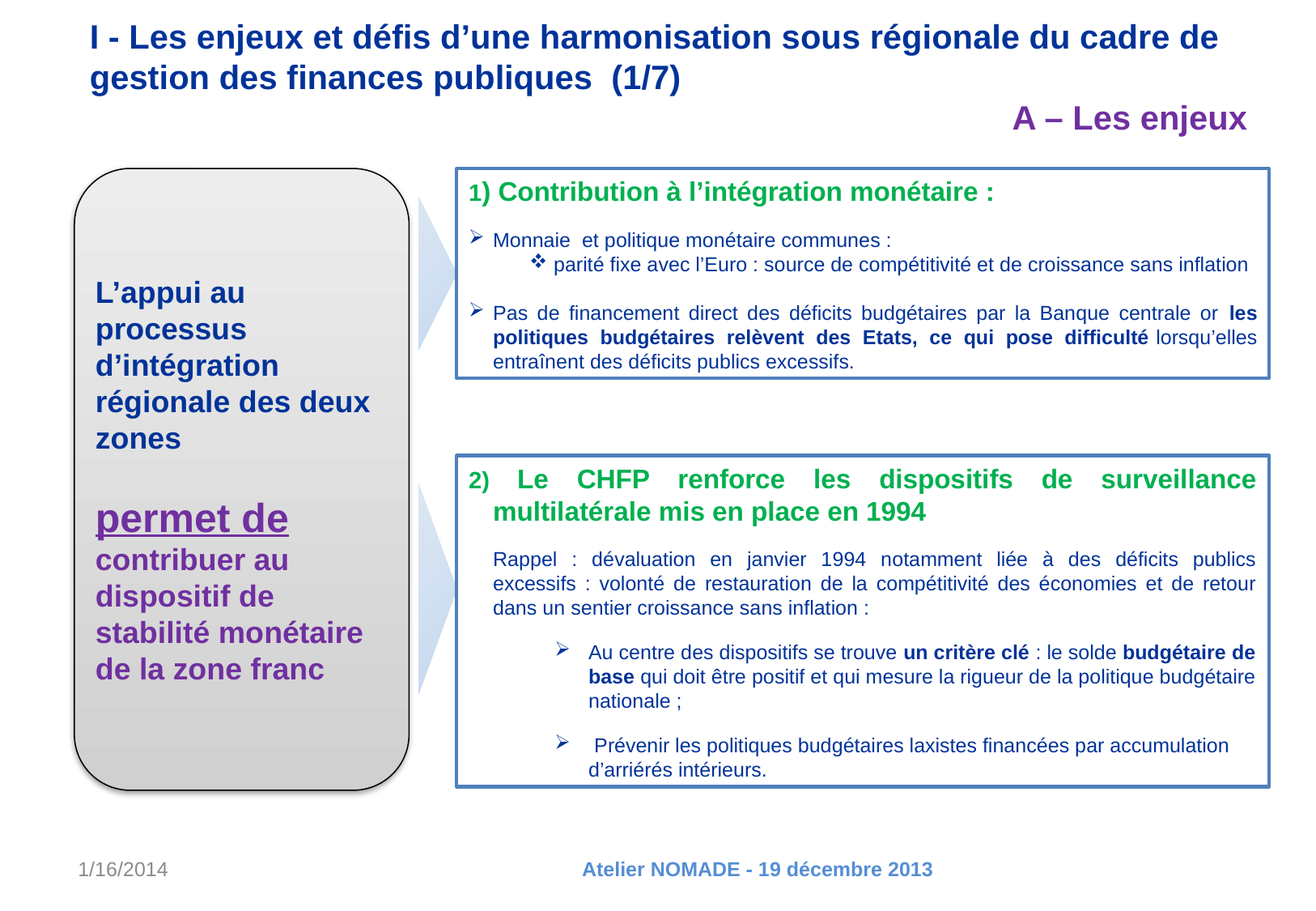

I - Les enjeux et défis d’une harmonisation sous régionale du cadre de gestion des finances publiques  (1/7)
A – Les enjeux
L’appui au processus  d’intégration régionale des deux zones

permet de contribuer au dispositif de stabilité monétaire  de la zone franc
1) Contribution à l’intégration monétaire :
Monnaie  et politique monétaire communes :
parité fixe avec l’Euro : source de compétitivité et de croissance sans inflation

Pas de financement direct des déficits budgétaires par la Banque centrale or les politiques budgétaires relèvent des Etats, ce qui pose difficulté lorsqu’elles entraînent des déficits publics excessifs.

2) Le CHFP renforce les dispositifs de surveillance multilatérale mis en place en 1994
	Rappel : dévaluation en janvier 1994 notamment liée à des déficits publics excessifs : volonté de restauration de la compétitivité des économies et de retour dans un sentier croissance sans inflation :
Au centre des dispositifs se trouve un critère clé : le solde budgétaire de base qui doit être positif et qui mesure la rigueur de la politique budgétaire nationale ;
 Prévenir les politiques budgétaires laxistes financées par accumulation d’arriérés intérieurs.

Atelier NOMADE - 19 décembre 2013
1/16/2014
7